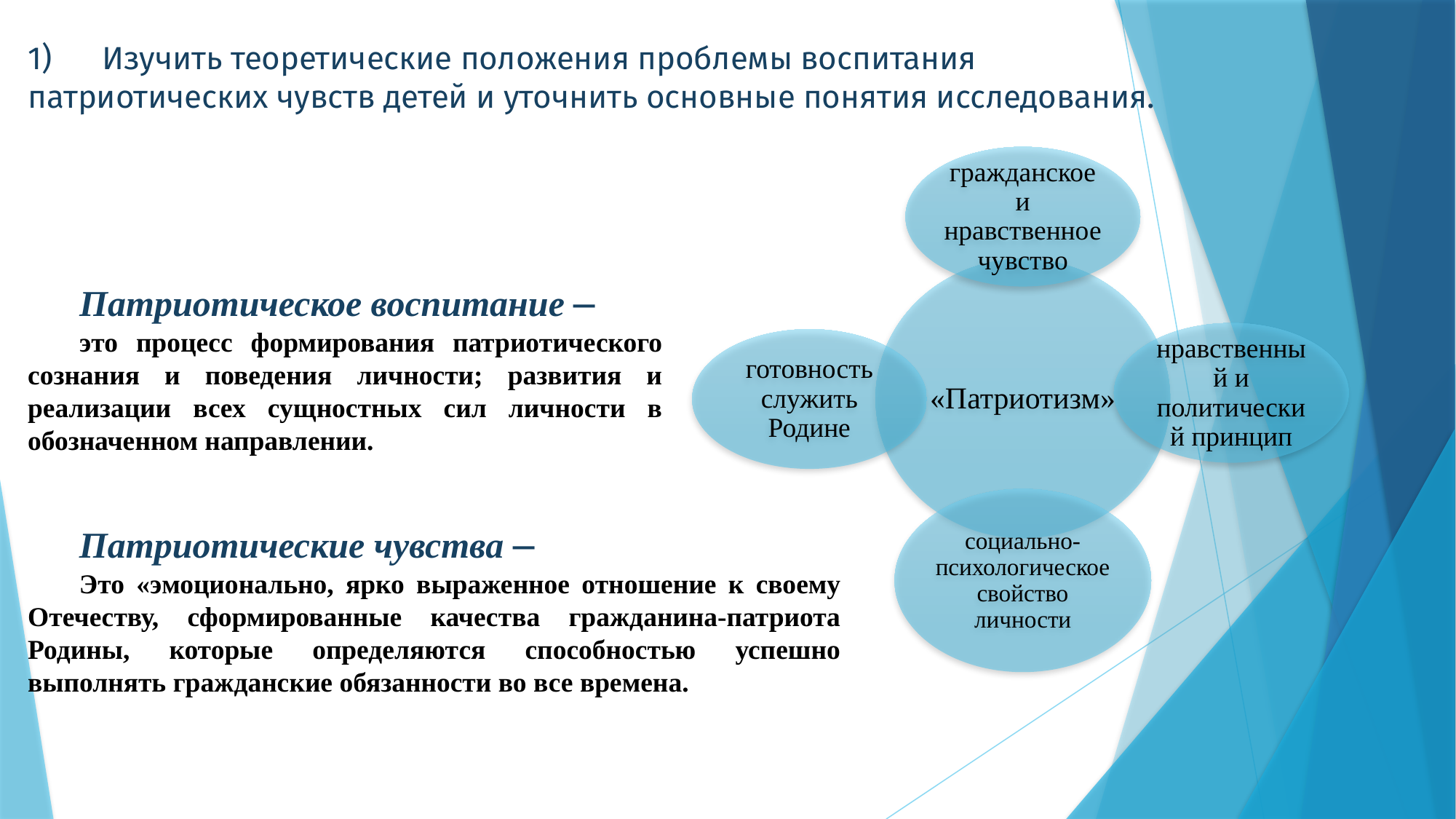

# 1)	Изучить теоретические положения проблемы воспитания патриотических чувств детей и уточнить основные понятия исследования.
«Патриотизм»
гражданское и нравственное чувство
нравственный и политический принцип
социально- психологическое свойство личности
готовность служить Родине
Патриотическое воспитание –
это процесс формирования патриотического сознания и поведения личности; развития и реализации всех сущностных сил личности в обозначенном направлении.
Патриотические чувства –
Это «эмоционально, ярко выраженное отношение к своему Отечеству, сформированные качества гражданина-патриота Родины, которые определяются способностью успешно выполнять гражданские обязанности во все времена.